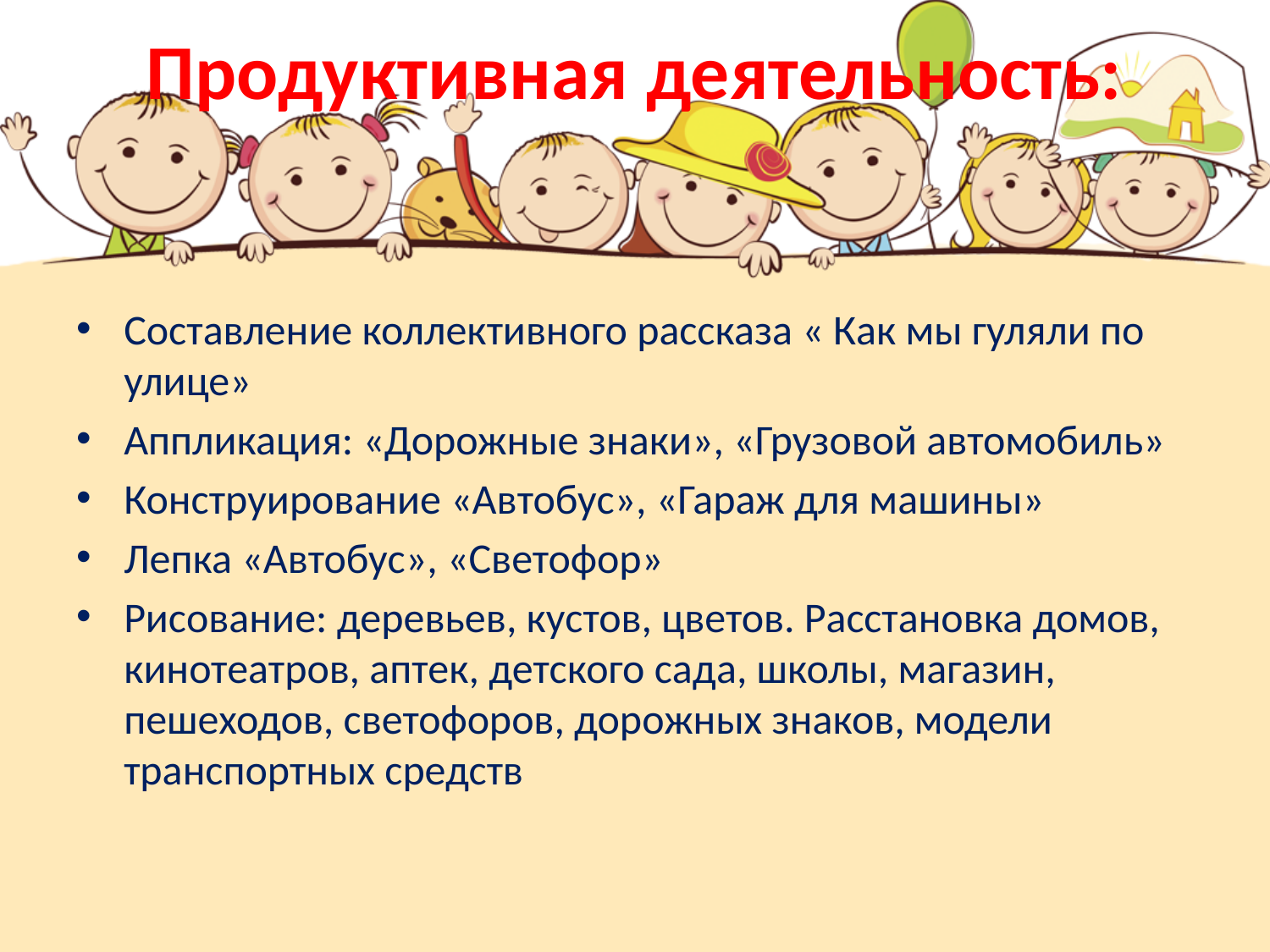

# Продуктивная деятельность:
Составление коллективного рассказа « Как мы гуляли по улице»
Аппликация: «Дорожные знаки», «Грузовой автомобиль»
Конструирование «Автобус», «Гараж для машины»
Лепка «Автобус», «Светофор»
Рисование: деревьев, кустов, цветов. Расстановка домов, кинотеатров, аптек, детского сада, школы, магазин, пешеходов, светофоров, дорожных знаков, модели транспортных средств